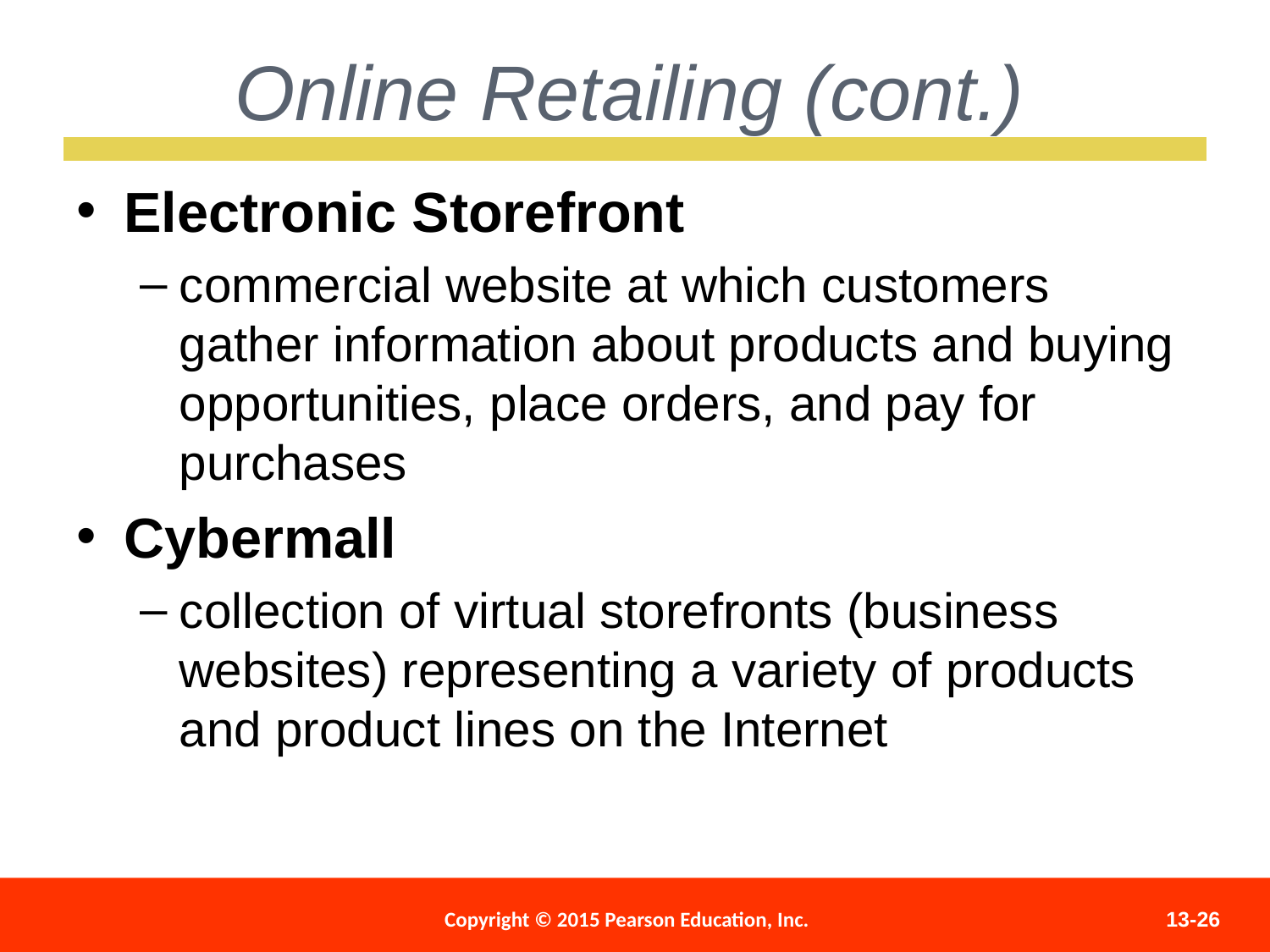

Online Retailing (cont.)
Electronic Storefront
commercial website at which customers gather information about products and buying opportunities, place orders, and pay for purchases
Cybermall
collection of virtual storefronts (business websites) representing a variety of products and product lines on the Internet